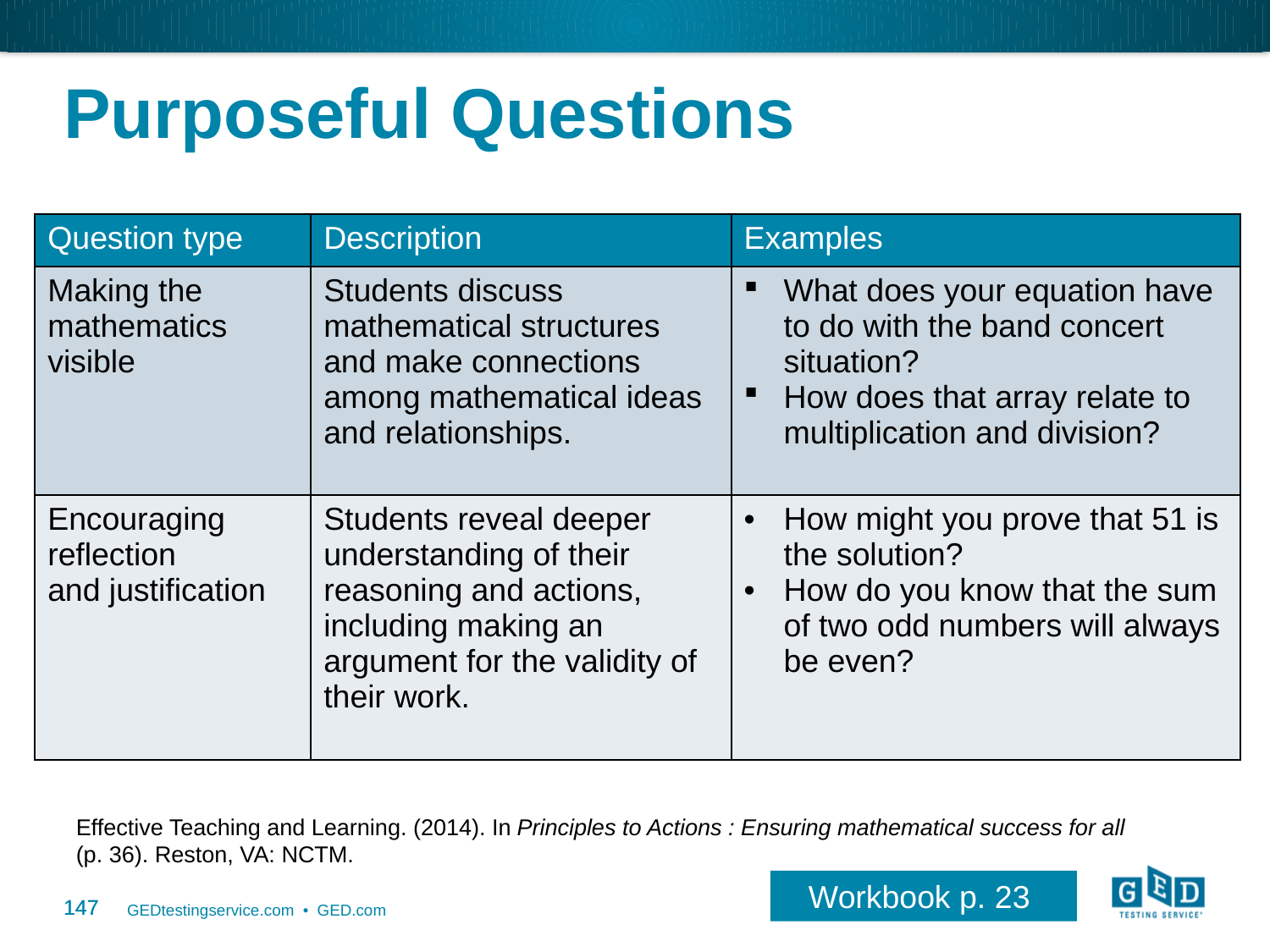

147
# Purposeful Questions
| Question type | Description | Examples |
| --- | --- | --- |
| Making the mathematics visible | Students discuss mathematical structures and make connections among mathematical ideas and relationships. | What does your equation have to do with the band concert situation? How does that array relate to multiplication and division? |
| Encouraging reflection and justification | Students reveal deeper understanding of their reasoning and actions, including making an argument for the validity of their work. | How might you prove that 51 is the solution? How do you know that the sum of two odd numbers will always be even? |
Effective Teaching and Learning. (2014). In Principles to Actions : Ensuring mathematical success for all (p. 36). Reston, VA: NCTM.
Workbook p. 23
147